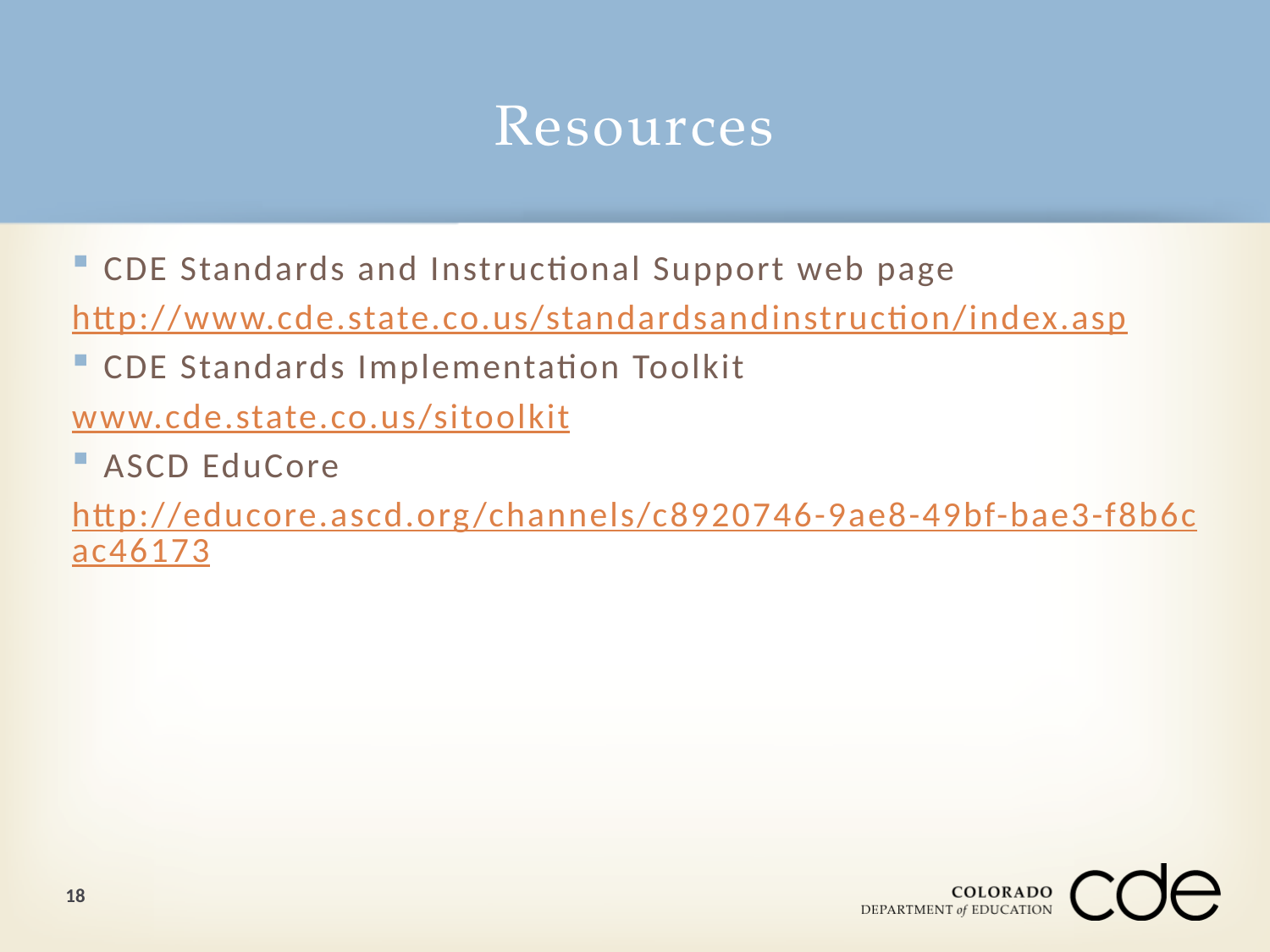

# Resources
CDE Standards and Instructional Support web page
http://www.cde.state.co.us/standardsandinstruction/index.asp
CDE Standards Implementation Toolkit
www.cde.state.co.us/sitoolkit
ASCD EduCore
http://educore.ascd.org/channels/c8920746-9ae8-49bf-bae3-f8b6cac46173

18